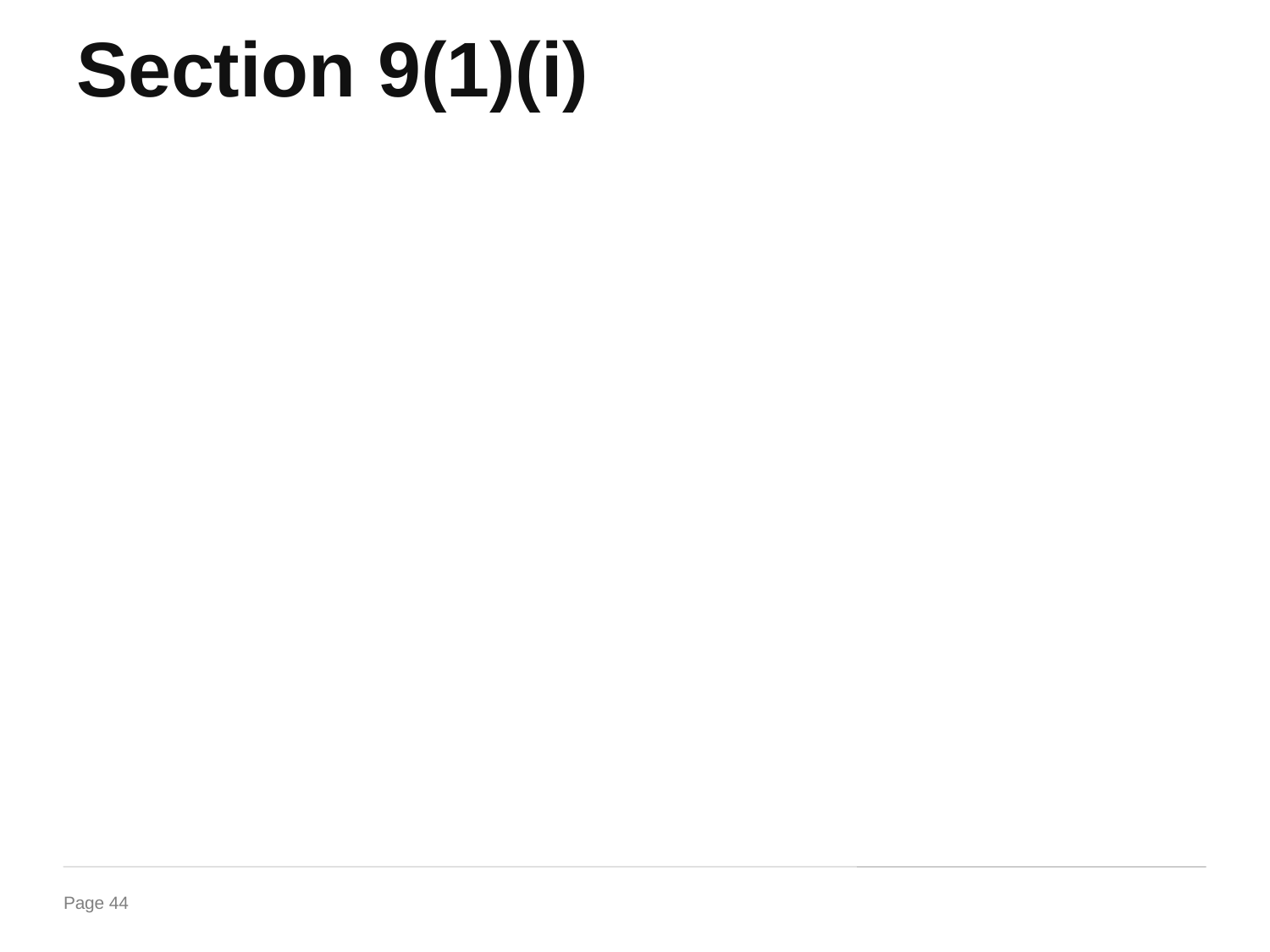

# Section 9(1)(i)

Section 9(1)(i) – all income arising or accruing, directly or indirectly,

through or from any BC in India or

through or from any property in India or

through or from any asset or source of income in India or

through the transfer of a capital asset situated in India